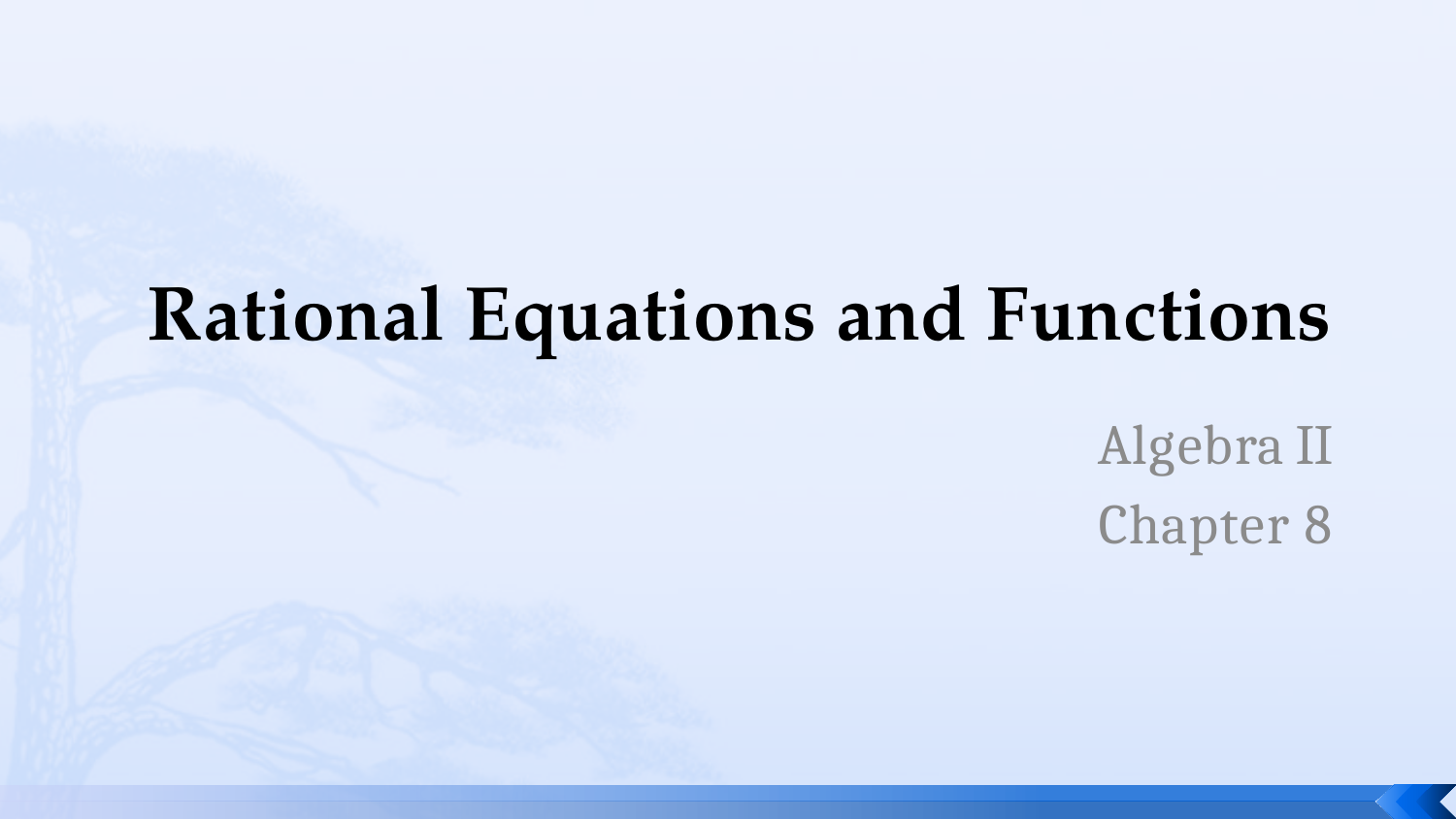

# Rational Equations and Functions
Algebra II
Chapter 8